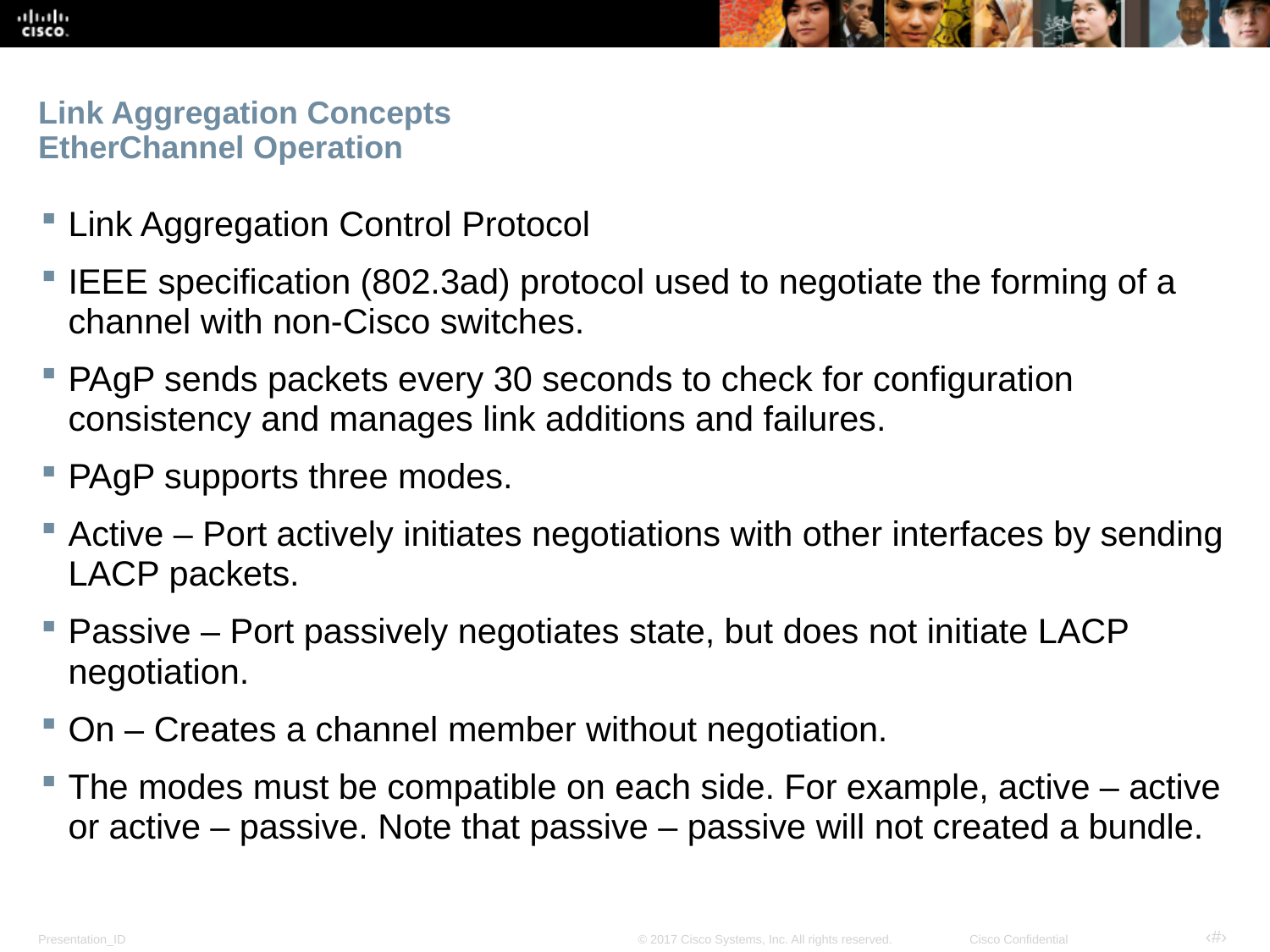

# Link Aggregation Concepts EtherChannel Operation
Link Aggregation Control Protocol
IEEE specification (802.3ad) protocol used to negotiate the forming of a channel with non-Cisco switches.
PAgP sends packets every 30 seconds to check for configuration consistency and manages link additions and failures.
PAgP supports three modes.
Active – Port actively initiates negotiations with other interfaces by sending LACP packets.
Passive – Port passively negotiates state, but does not initiate LACP negotiation.
On – Creates a channel member without negotiation.
The modes must be compatible on each side. For example, active – active or active – passive. Note that passive – passive will not created a bundle.